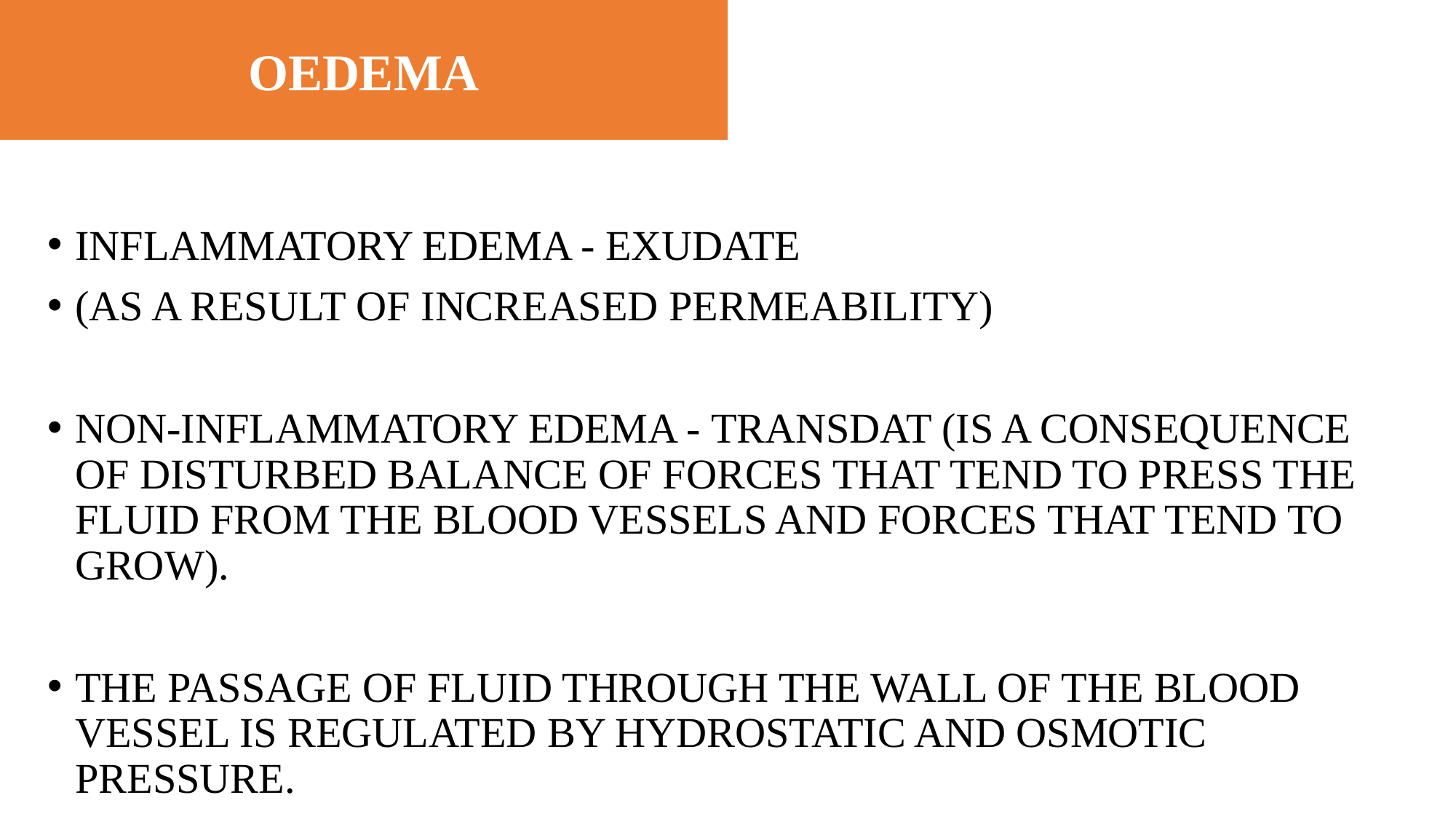

OEDEMA
INFLAMMATORY EDEMA - EXUDATE
(AS A RESULT OF INCREASED PERMEABILITY)

NON-INFLAMMATORY EDEMA - TRANSDAT (IS A CONSEQUENCE OF DISTURBED BALANCE OF FORCES THAT TEND TO PRESS THE FLUID FROM THE BLOOD VESSELS AND FORCES THAT TEND TO GROW).

THE PASSAGE OF FLUID THROUGH THE WALL OF THE BLOOD VESSEL IS REGULATED BY HYDROSTATIC AND OSMOTIC PRESSURE.